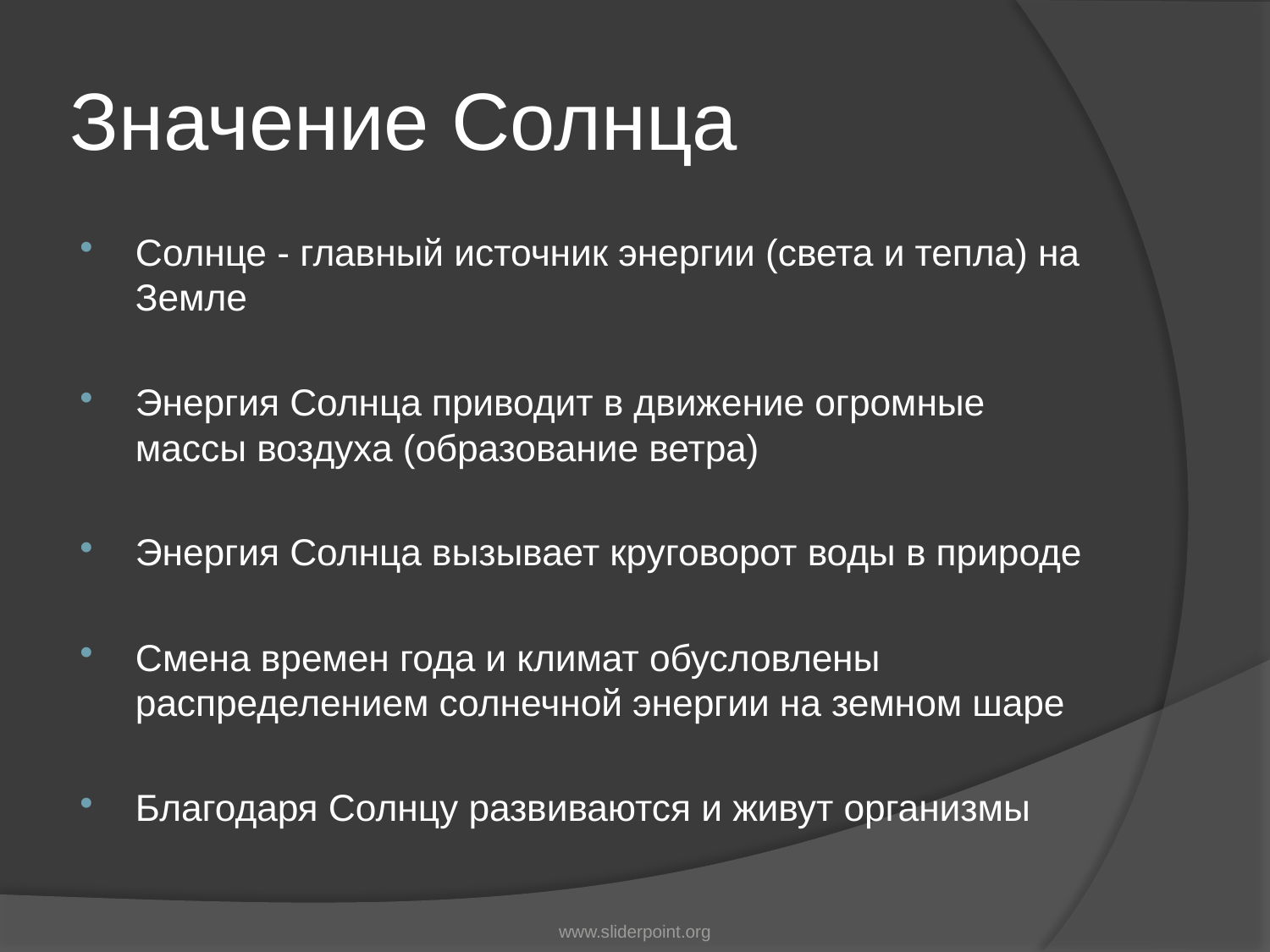

# Значение Солнца
Солнце - главный источник энергии (света и тепла) на Земле

Энергия Солнца приводит в движение огромные массы воздуха (образование ветра)

Энергия Солнца вызывает круговорот воды в природе

Смена времен года и климат обусловлены распределением солнечной энергии на земном шаре

Благодаря Солнцу развиваются и живут организмы
www.sliderpoint.org